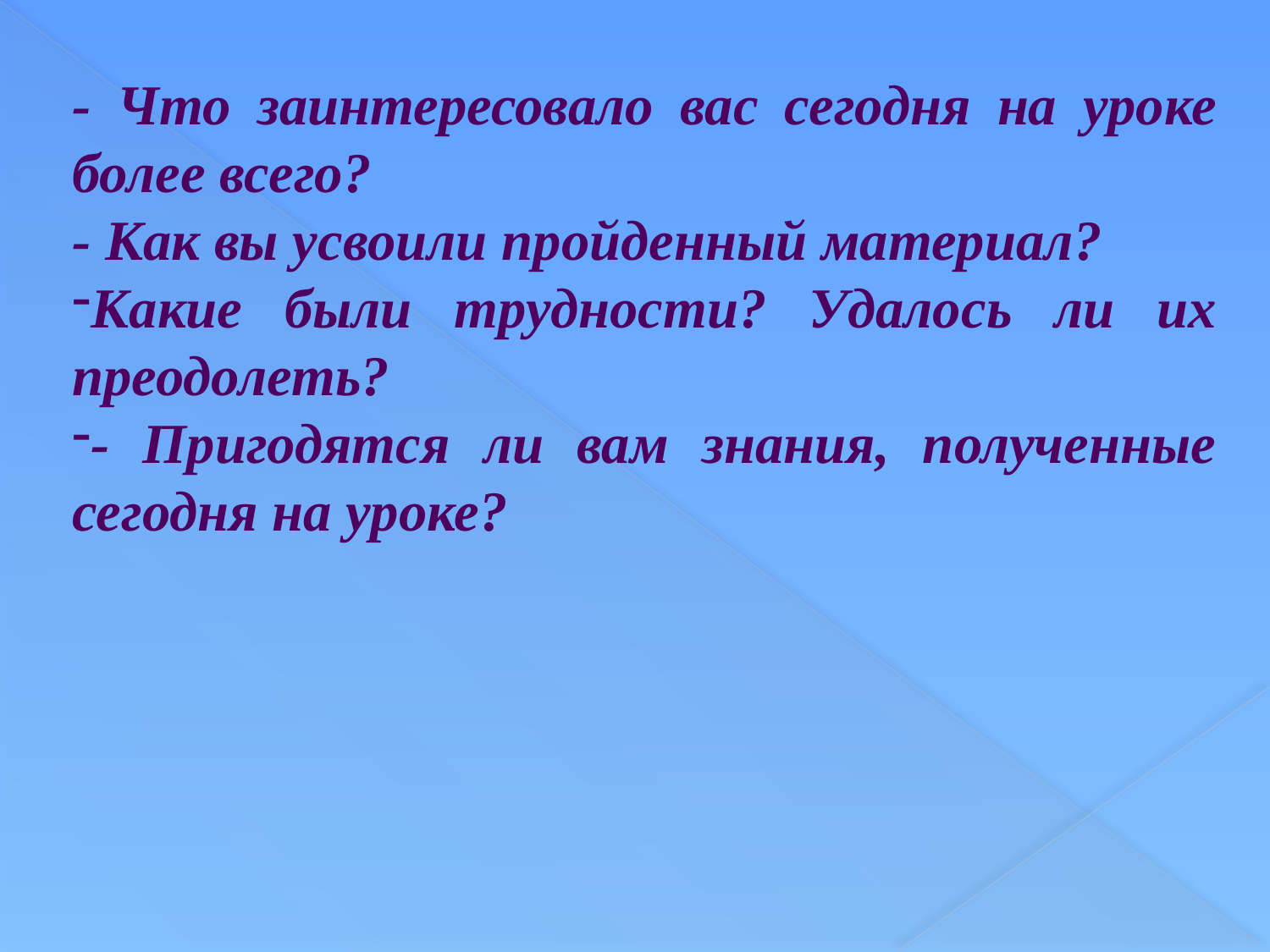

- Что заинтересовало вас сегодня на уроке более всего?
- Как вы усвоили пройденный материал?
Какие были трудности? Удалось ли их преодолеть?
- Пригодятся ли вам знания, полученные сегодня на уроке?